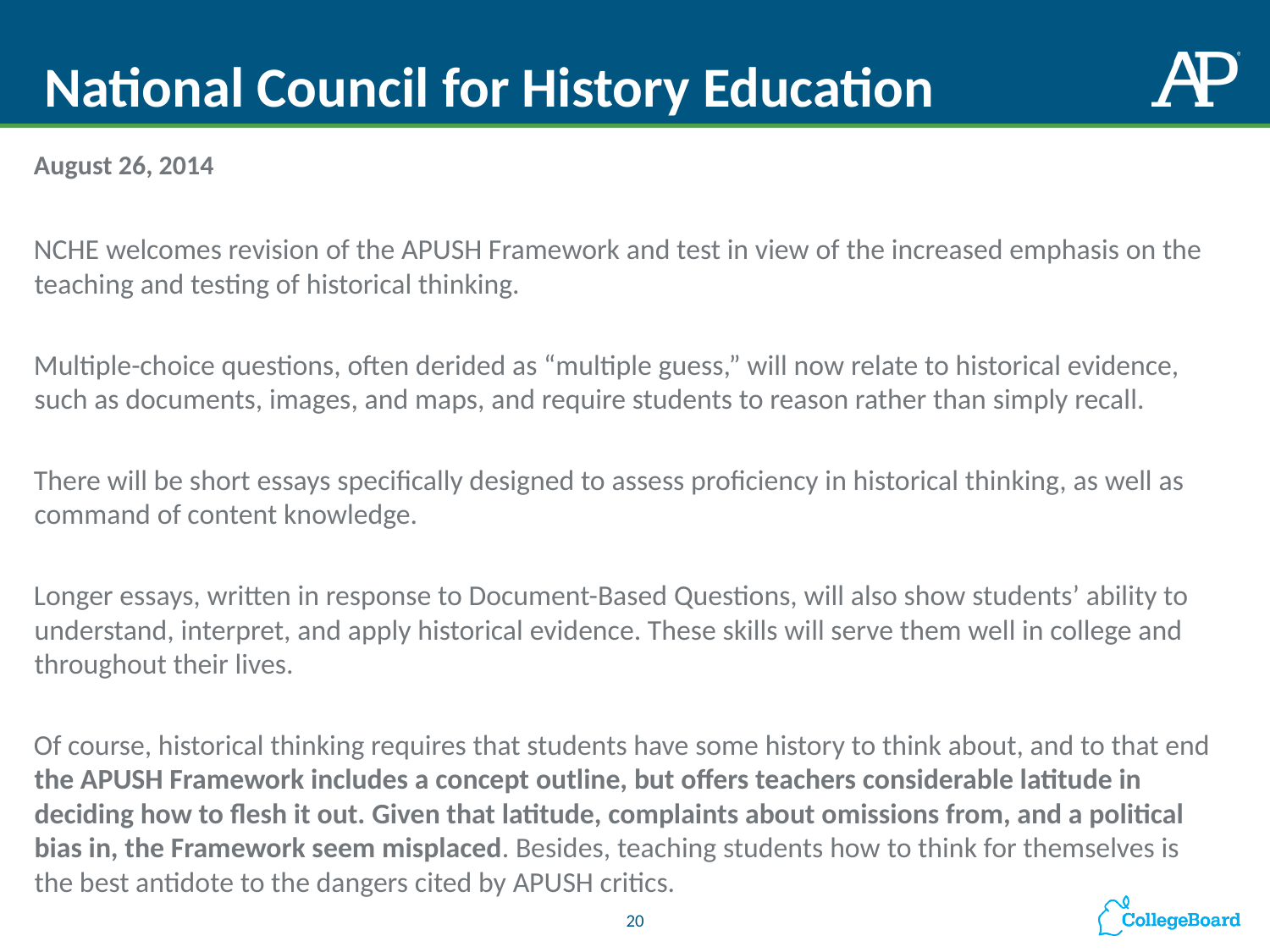

# National Council for History Education
August 26, 2014

NCHE welcomes revision of the APUSH Framework and test in view of the increased emphasis on the teaching and testing of historical thinking.

Multiple-choice questions, often derided as “multiple guess,” will now relate to historical evidence, such as documents, images, and maps, and require students to reason rather than simply recall.

There will be short essays specifically designed to assess proficiency in historical thinking, as well as command of content knowledge.

Longer essays, written in response to Document-Based Questions, will also show students’ ability to understand, interpret, and apply historical evidence. These skills will serve them well in college and throughout their lives.

Of course, historical thinking requires that students have some history to think about, and to that end the APUSH Framework includes a concept outline, but offers teachers considerable latitude in deciding how to flesh it out. Given that latitude, complaints about omissions from, and a political bias in, the Framework seem misplaced. Besides, teaching students how to think for themselves is the best antidote to the dangers cited by APUSH critics.

20